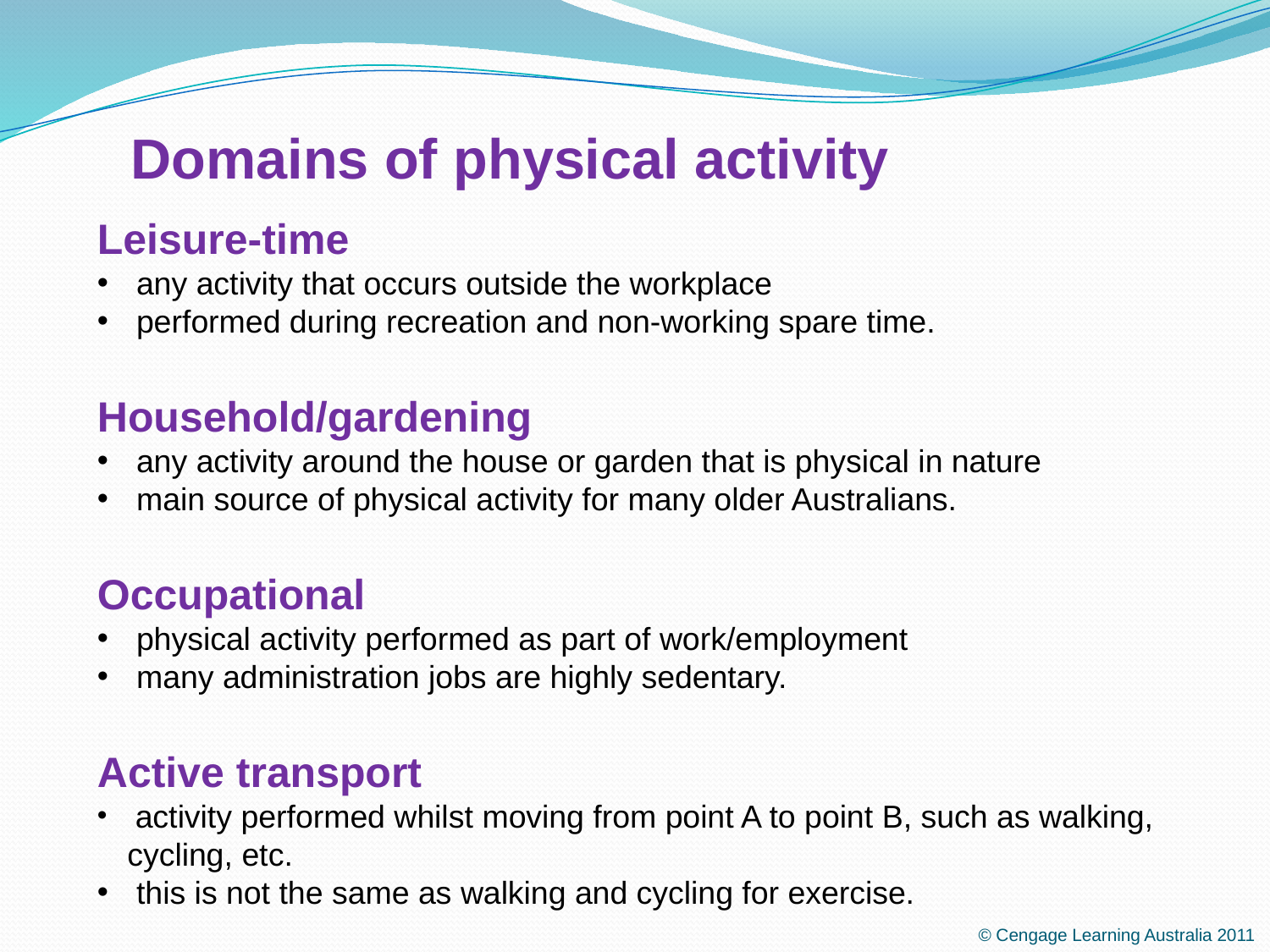

Domains of physical activity
Leisure-time
 any activity that occurs outside the workplace
 performed during recreation and non-working spare time.

Household/gardening
 any activity around the house or garden that is physical in nature
 main source of physical activity for many older Australians.

Occupational
 physical activity performed as part of work/employment
 many administration jobs are highly sedentary.

Active transport
 activity performed whilst moving from point A to point B, such as walking, cycling, etc.
 this is not the same as walking and cycling for exercise.
© Cengage Learning Australia 2011